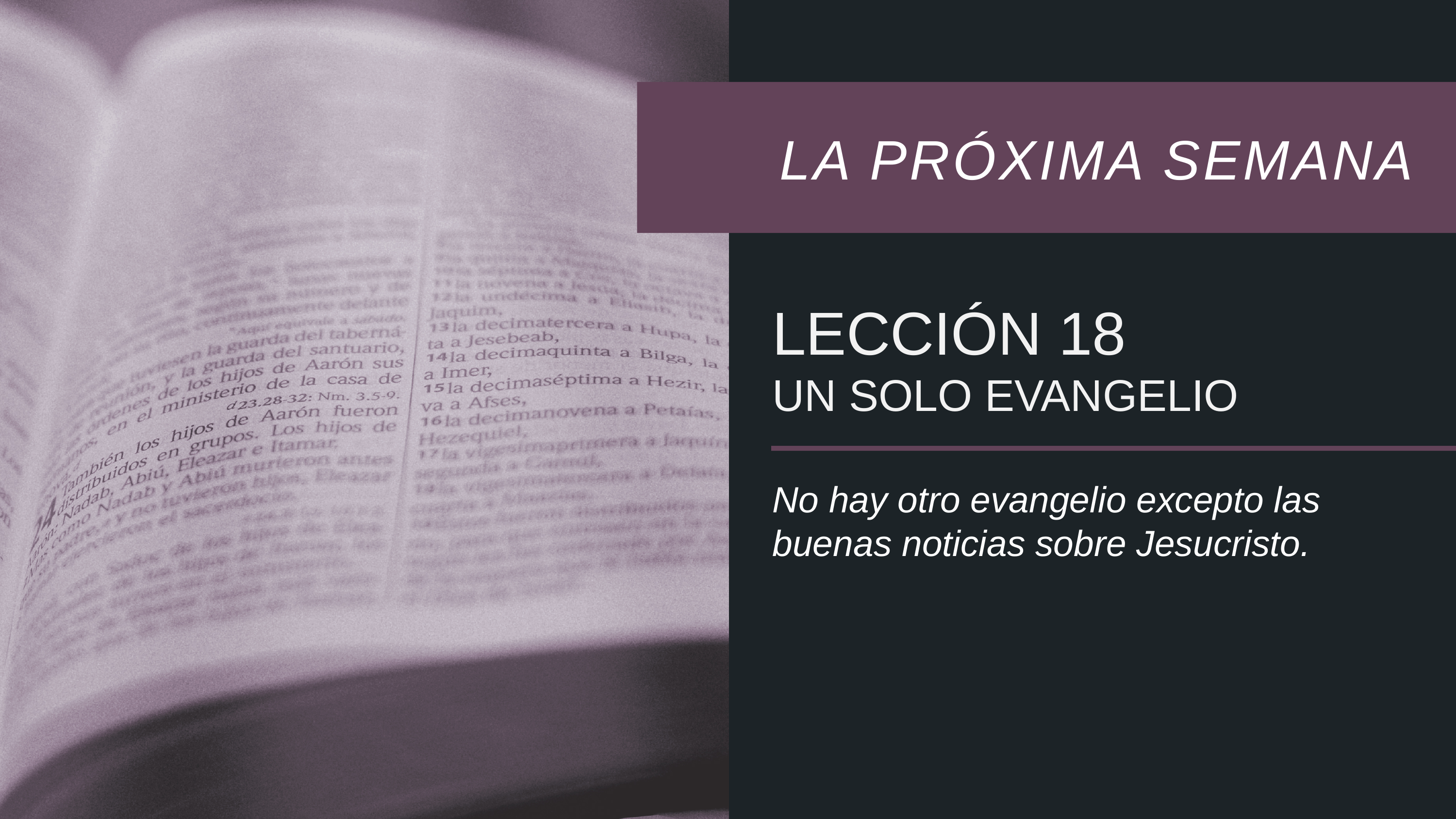

LECCIÓN 18
UN SOLO EVANGELIO
No hay otro evangelio excepto las buenas noticias sobre Jesucristo.